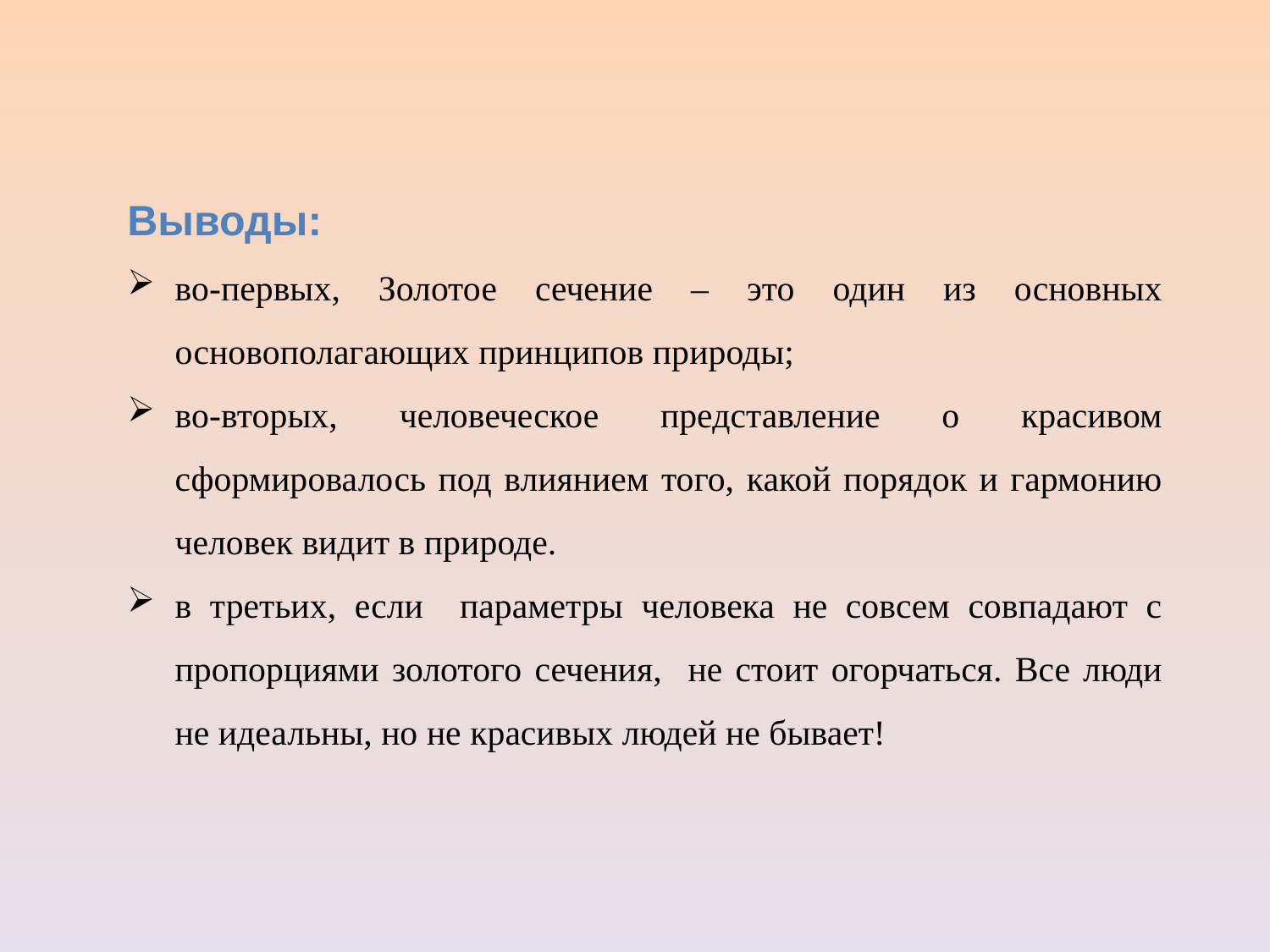

Выводы:
во-первых, Золотое сечение – это один из основных основополагающих принципов природы;
во-вторых, человеческое представление о красивом сформировалось под влиянием того, какой порядок и гармонию человек видит в природе.
в третьих, если  параметры человека не совсем совпадают с пропорциями золотого сечения,  не стоит огорчаться. Все люди не идеальны, но не красивых людей не бывает!